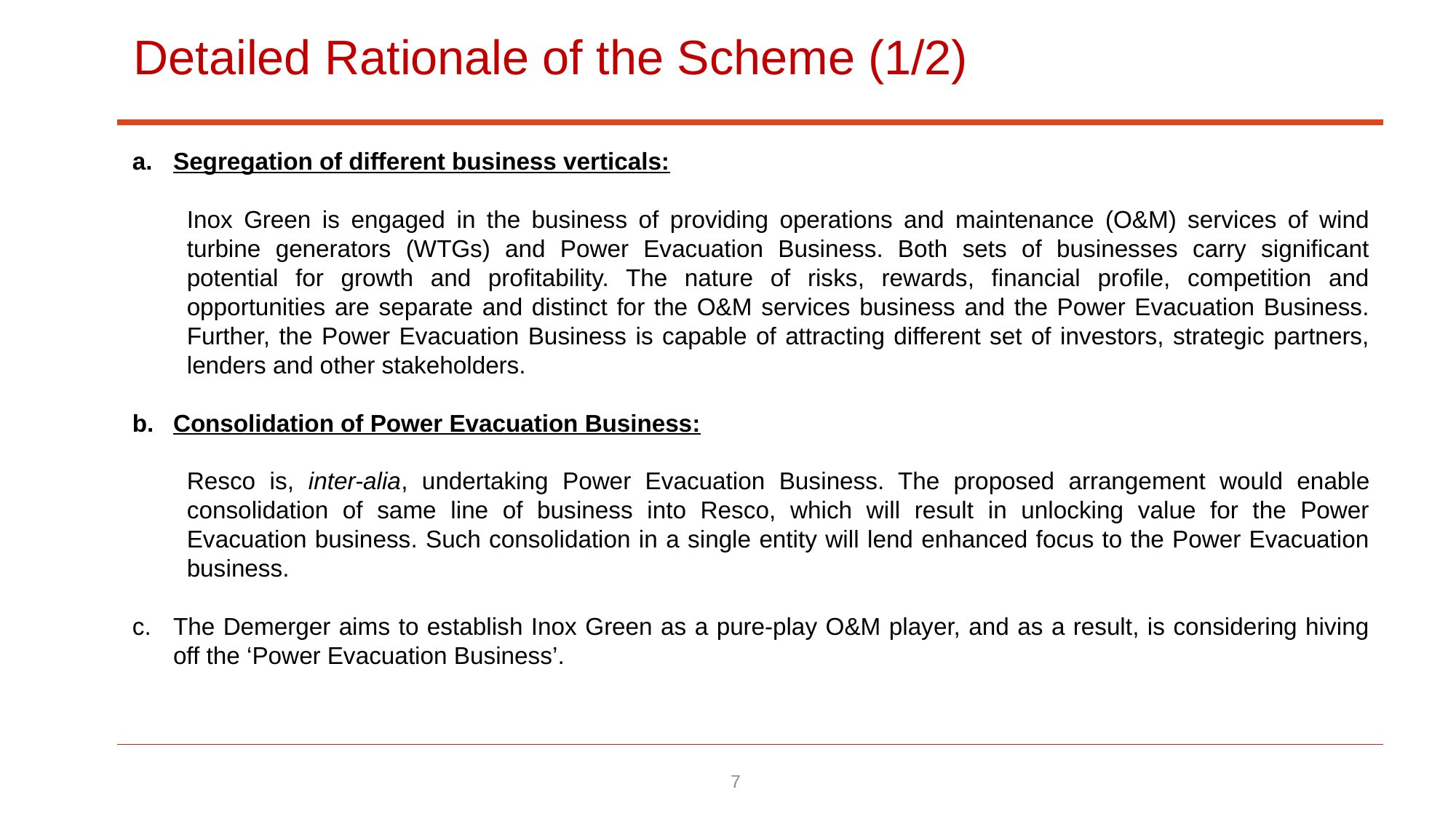

# Detailed Rationale of the Scheme (1/2)
Segregation of different business verticals:

Inox Green is engaged in the business of providing operations and maintenance (O&M) services of wind turbine generators (WTGs) and Power Evacuation Business. Both sets of businesses carry significant potential for growth and profitability. The nature of risks, rewards, financial profile, competition and opportunities are separate and distinct for the O&M services business and the Power Evacuation Business. Further, the Power Evacuation Business is capable of attracting different set of investors, strategic partners, lenders and other stakeholders.

Consolidation of Power Evacuation Business:

Resco is, inter-alia, undertaking Power Evacuation Business. The proposed arrangement would enable consolidation of same line of business into Resco, which will result in unlocking value for the Power Evacuation business. Such consolidation in a single entity will lend enhanced focus to the Power Evacuation business.

The Demerger aims to establish Inox Green as a pure-play O&M player, and as a result, is considering hiving off the ‘Power Evacuation Business’.
7